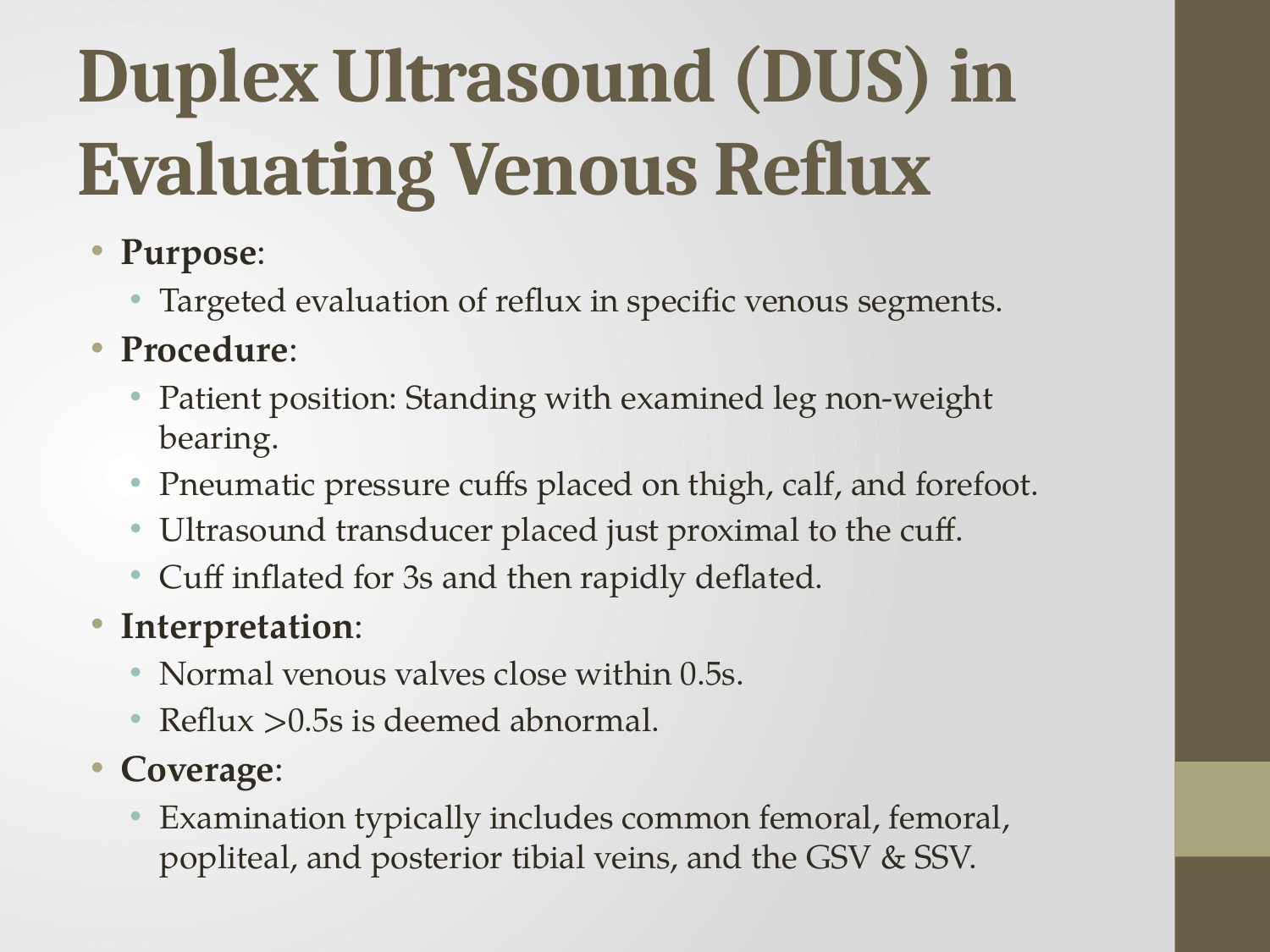

# Duplex Ultrasound (DUS) in Evaluating Venous Reflux
Purpose:
Targeted evaluation of reflux in specific venous segments.
Procedure:
Patient position: Standing with examined leg non-weight bearing.
Pneumatic pressure cuffs placed on thigh, calf, and forefoot.
Ultrasound transducer placed just proximal to the cuff.
Cuff inflated for 3s and then rapidly deflated.
Interpretation:
Normal venous valves close within 0.5s.
Reflux >0.5s is deemed abnormal.
Coverage:
Examination typically includes common femoral, femoral, popliteal, and posterior tibial veins, and the GSV & SSV.